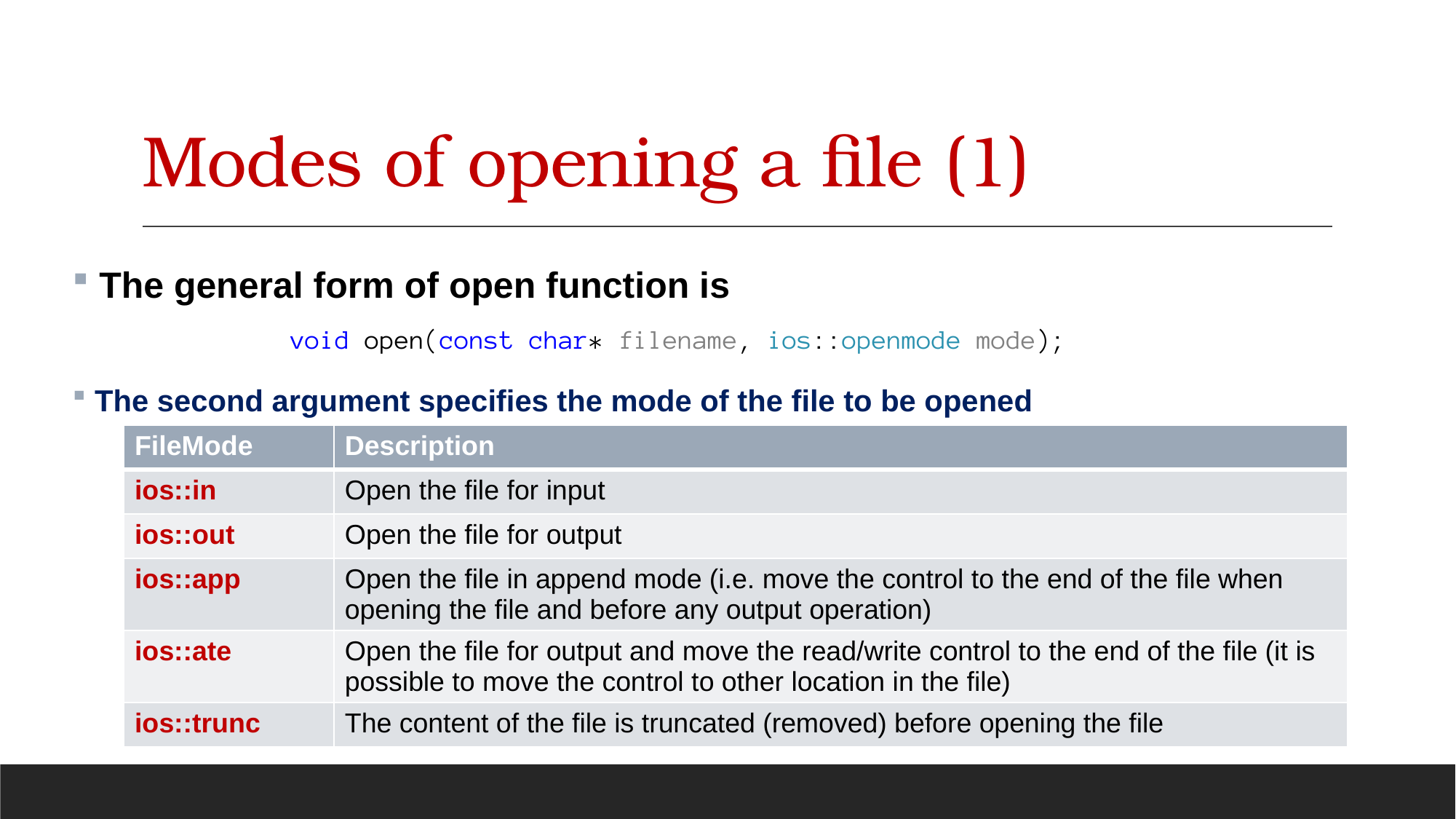

# Modes of opening a file (1)
 The general form of open function is
		void open(const char* filename, ios::openmode mode);
 The second argument specifies the mode of the file to be opened

| FileMode | Description |
| --- | --- |
| ios::in | Open the file for input |
| ios::out | Open the file for output |
| ios::app | Open the file in append mode (i.e. move the control to the end of the file when opening the file and before any output operation) |
| ios::ate | Open the file for output and move the read/write control to the end of the file (it is possible to move the control to other location in the file) |
| ios::trunc | The content of the file is truncated (removed) before opening the file |